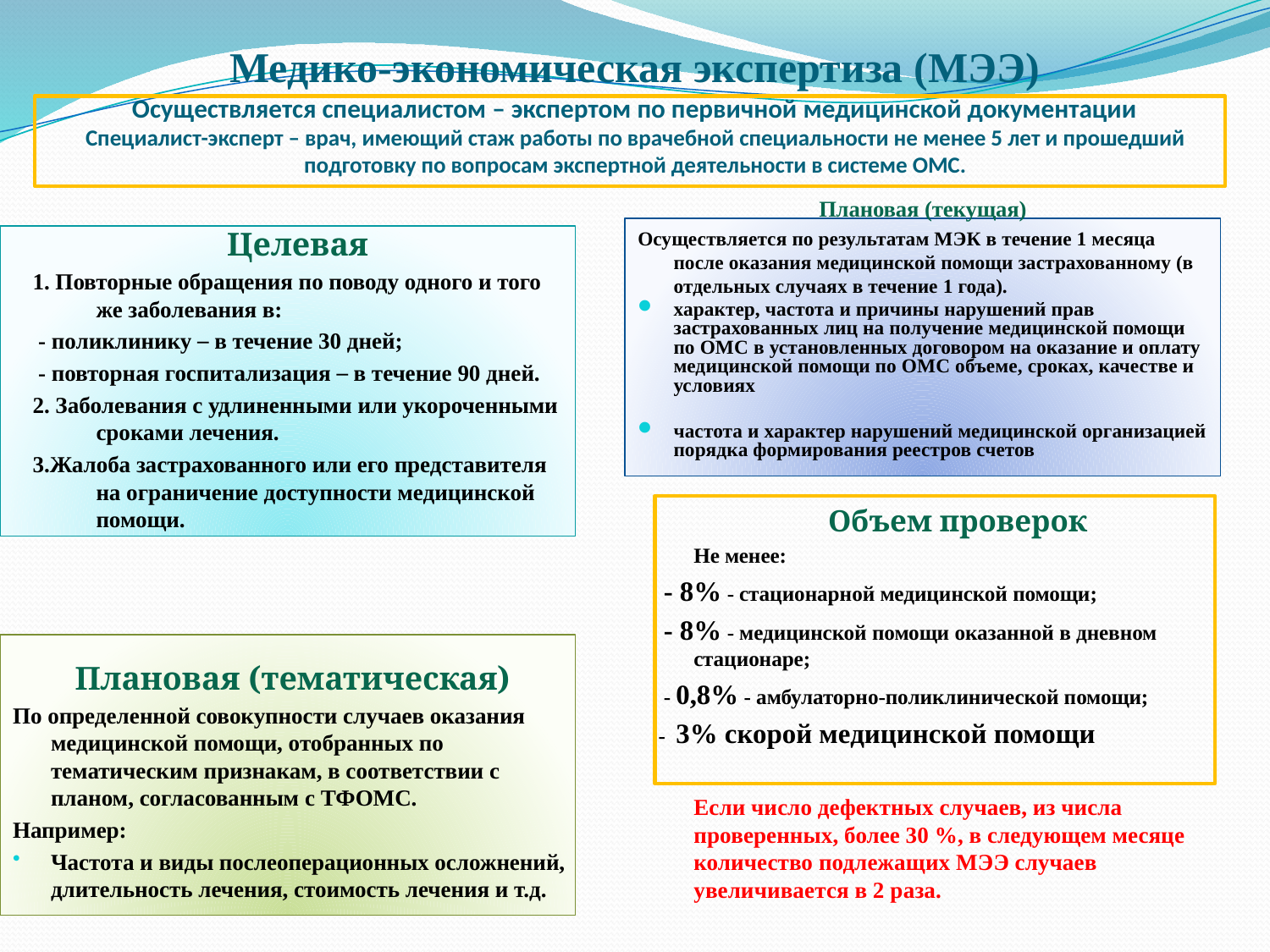

# Медико-экономическая экспертиза (МЭЭ) Осуществляется специалистом – экспертом по первичной медицинской документации Специалист-эксперт – врач, имеющий стаж работы по врачебной специальности не менее 5 лет и прошедший подготовку по вопросам экспертной деятельности в системе ОМС.

Плановая (текущая)
Осуществляется по результатам МЭК в течение 1 месяца после оказания медицинской помощи застрахованному (в отдельных случаях в течение 1 года).
характер, частота и причины нарушений прав застрахованных лиц на получение медицинской помощи по ОМС в установленных договором на оказание и оплату медицинской помощи по ОМС объеме, сроках, качестве и условиях

частота и характер нарушений медицинской организацией порядка формирования реестров счетов

Целевая
1. Повторные обращения по поводу одного и того же заболевания в:
 - поликлинику – в течение 30 дней;
 - повторная госпитализация – в течение 90 дней.
2. Заболевания с удлиненными или укороченными сроками лечения.
3.Жалоба застрахованного или его представителя на ограничение доступности медицинской помощи.

Объем проверок
	Не менее:
 - 8% - стационарной медицинской помощи;
 - 8% - медицинской помощи оказанной в дневном стационаре;
 - 0,8% - амбулаторно-поликлинической помощи;
-  3% скорой медицинской помощи

	Если число дефектных случаев, из числа проверенных, более 30 %, в следующем месяце количество подлежащих МЭЭ случаев увеличивается в 2 раза.

Плановая (тематическая)
По определенной совокупности случаев оказания медицинской помощи, отобранных по тематическим признакам, в соответствии с планом, согласованным с ТФОМС.
Например:
Частота и виды послеоперационных осложнений, длительность лечения, стоимость лечения и т.д.